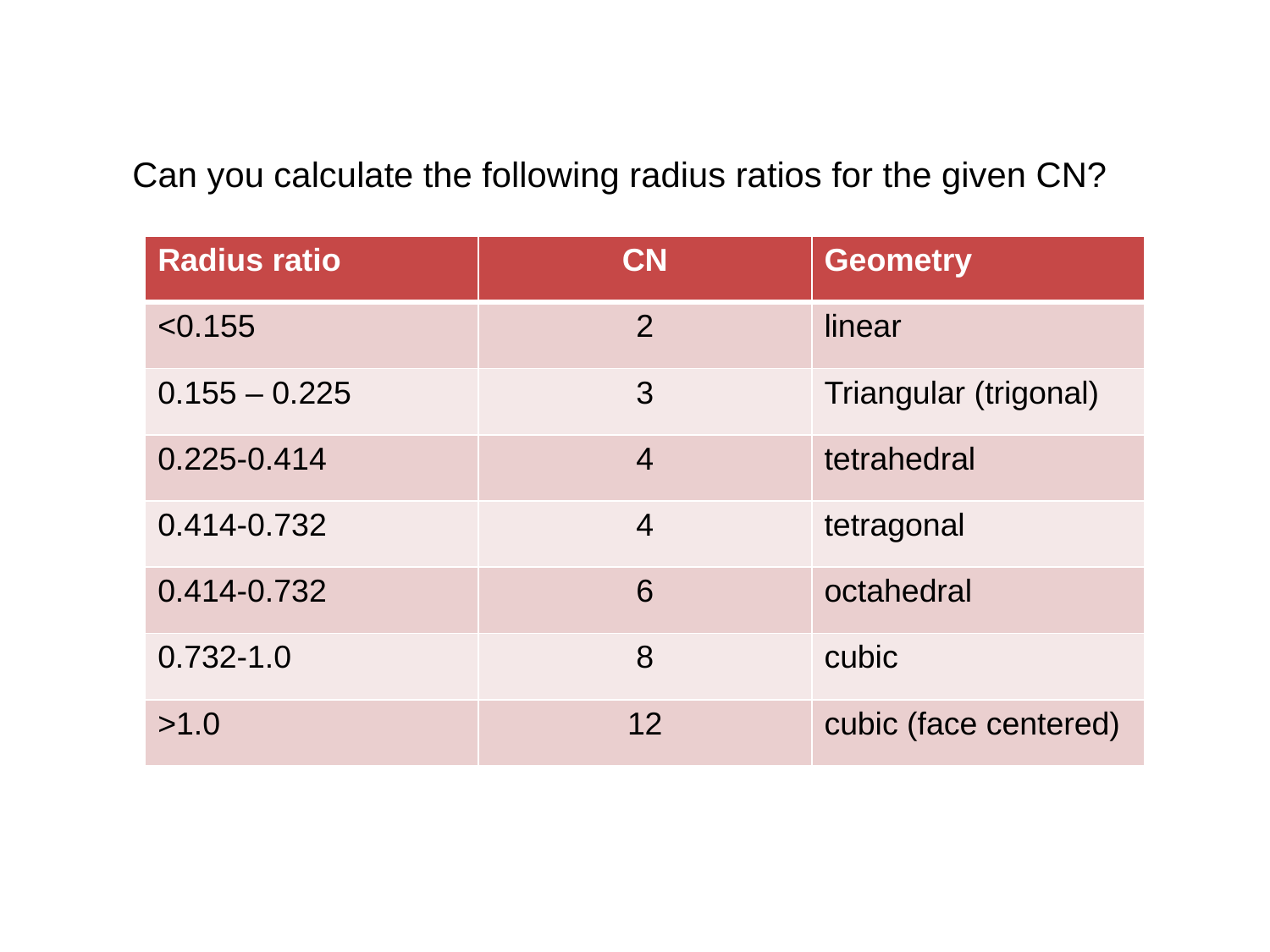

Can you calculate the following radius ratios for the given CN?
| Radius ratio | CN | Geometry |
| --- | --- | --- |
| <0.155 | 2 | linear |
| 0.155 – 0.225 | 3 | Triangular (trigonal) |
| 0.225-0.414 | 4 | tetrahedral |
| 0.414-0.732 | 4 | tetragonal |
| 0.414-0.732 | 6 | octahedral |
| 0.732-1.0 | 8 | cubic |
| >1.0 | 12 | cubic (face centered) |